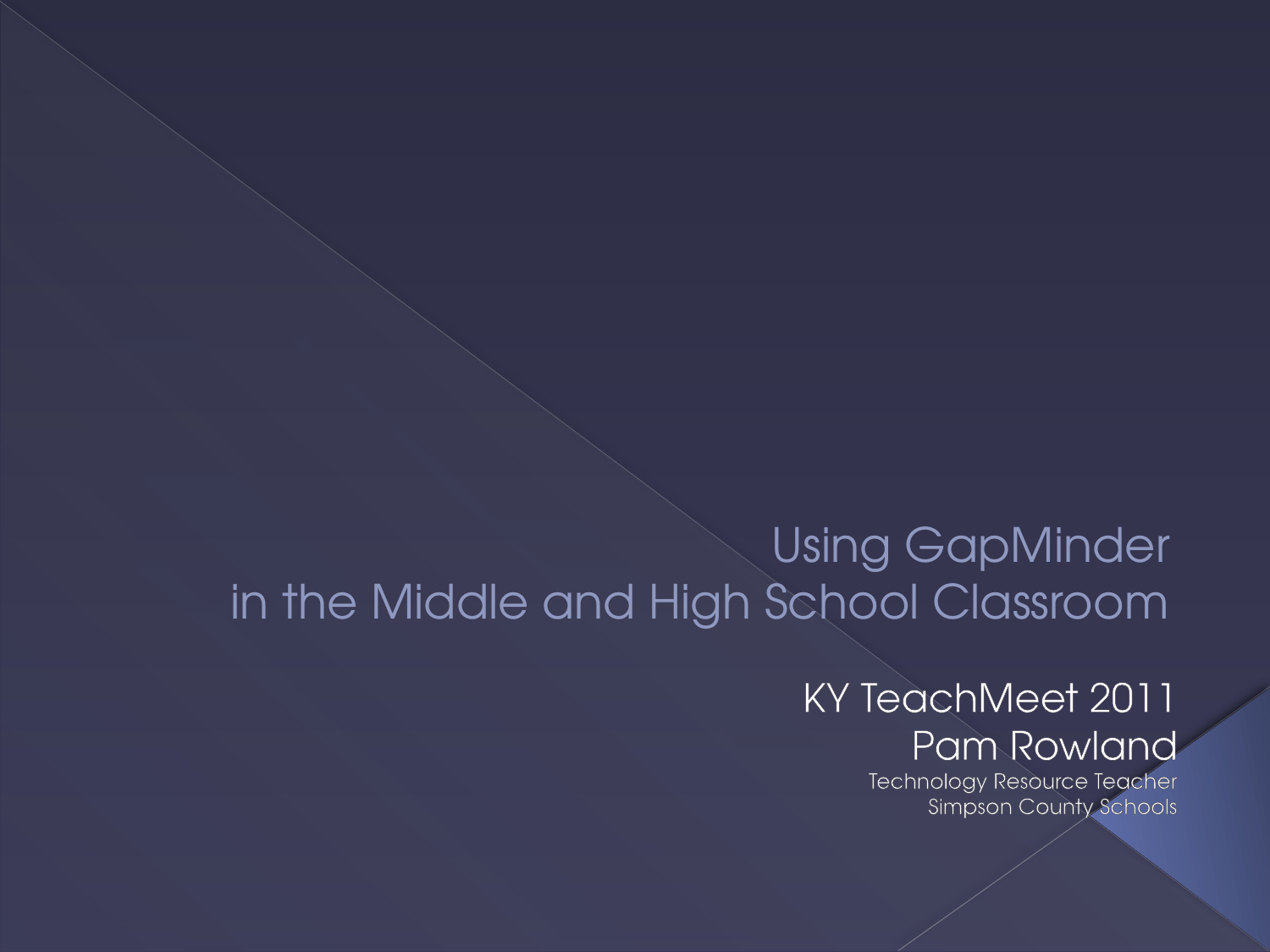

# Using GapMinder in the Middle and High School Classroom
KY TeachMeet 2011
Pam Rowland
Technology Resource Teacher
Simpson County Schools